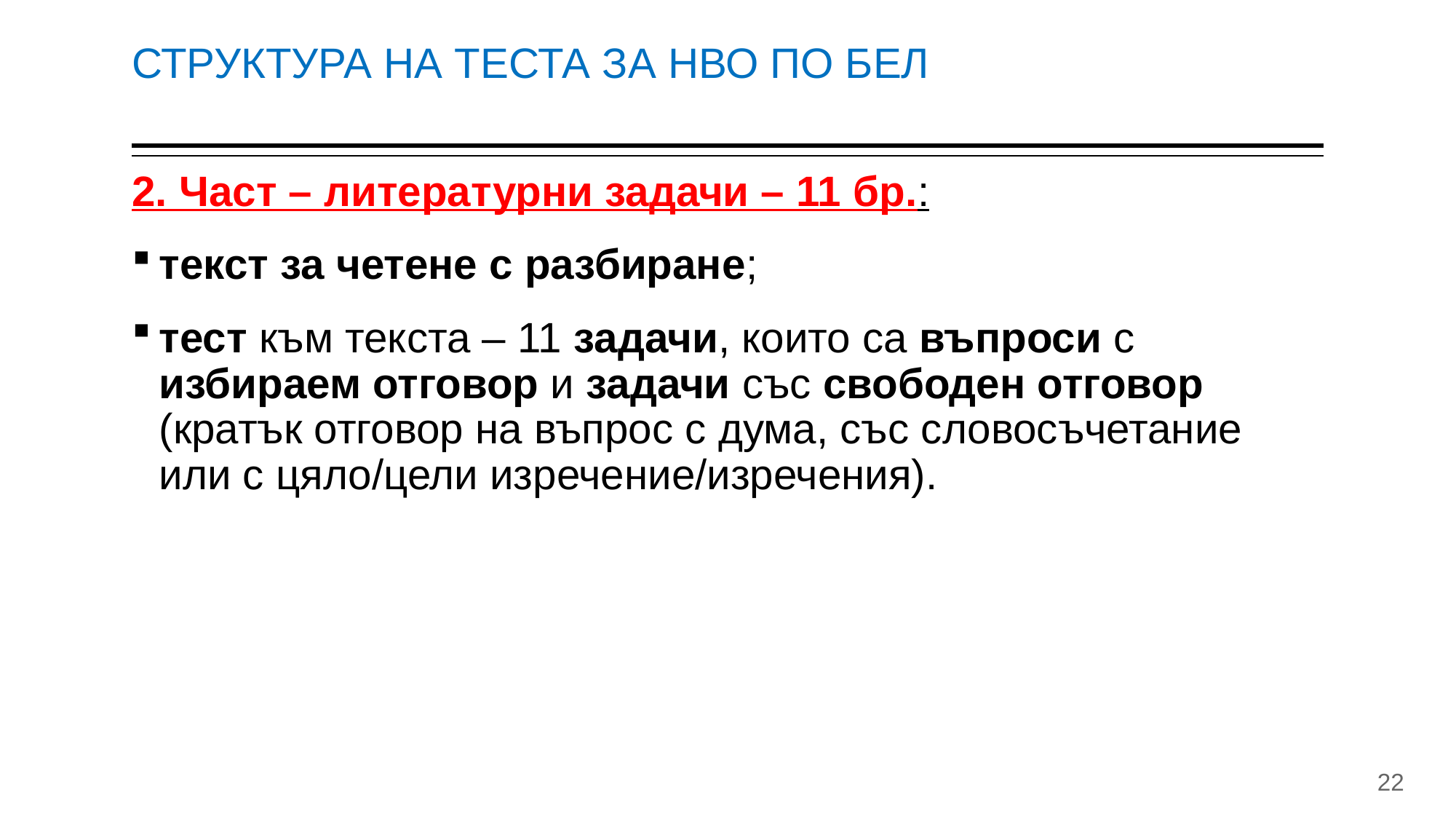

# СТРУКТУРА НА ТЕСТА ЗА НВО ПО БЕЛ
2. Част – литературни задачи – 11 бр.:
текст за четене с разбиране;
тест към текста – 11 задачи, които са въпроси с избираем отговор и задачи със свободен отговор (кратък отговор на въпрос с дума, със словосъчетание или с цяло/цели изречение/изречения).

22